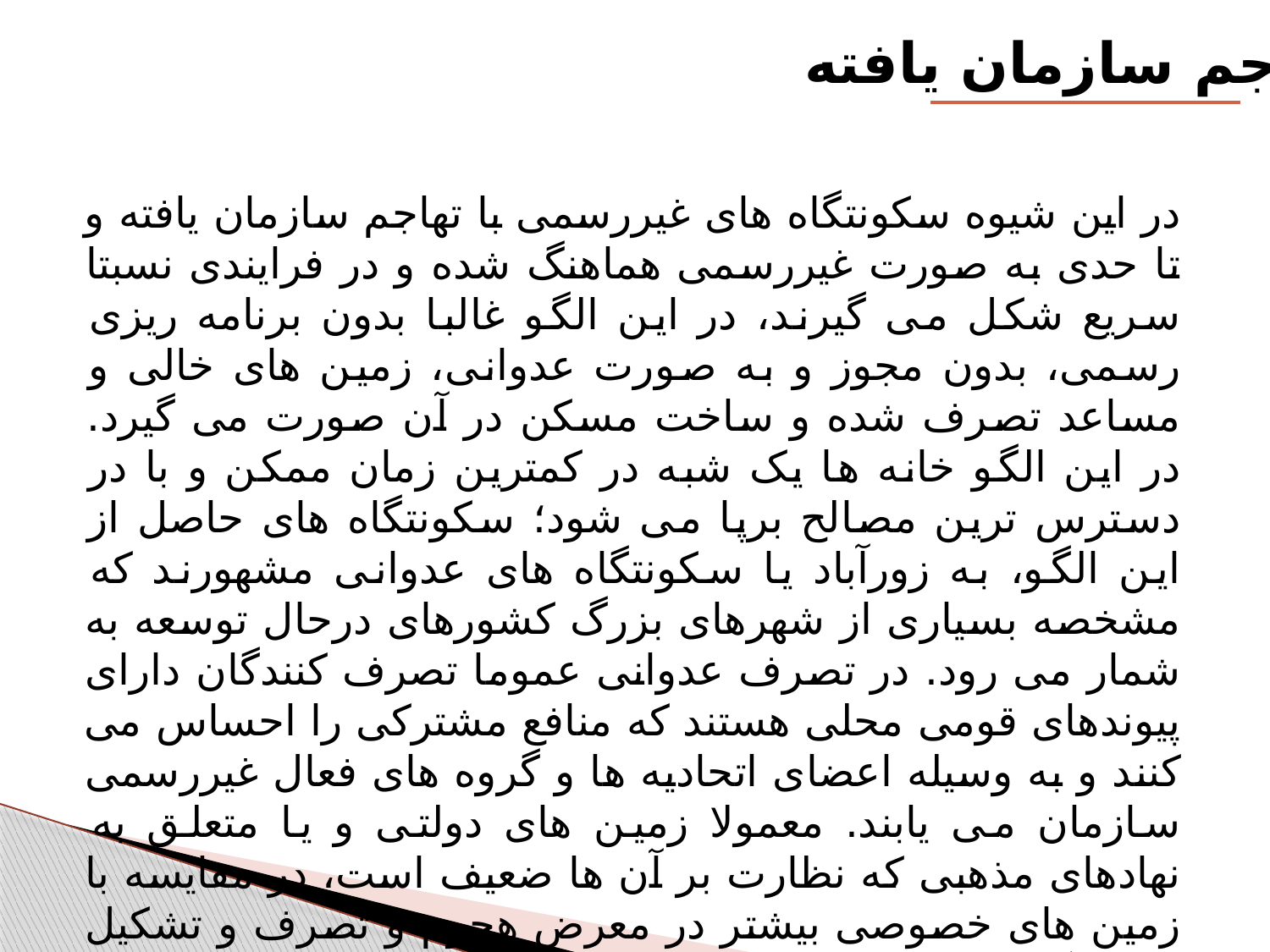

تهاجم سازمان یافته
	در این شیوه سکونتگاه های غیررسمی با تهاجم سازمان یافته و تا حدی به صورت غیررسمی هماهنگ شده و در فرایندی نسبتا سریع شکل می گیرند، در این الگو غالبا بدون برنامه ریزی رسمی، بدون مجوز و به صورت عدوانی، زمین های خالی و مساعد تصرف شده و ساخت مسکن در آن صورت می گیرد. در این الگو خانه ها یک شبه در کمترین زمان ممکن و با در دسترس ترین مصالح برپا می شود؛ سکونتگاه های حاصل از این الگو، به زورآباد یا سکونتگاه های عدوانی مشهورند که مشخصه بسیاری از شهرهای بزرگ کشورهای درحال توسعه به شمار می رود. در تصرف عدوانی عموما تصرف کنندگان دارای پیوندهای قومی محلی هستند که منافع مشترکی را احساس می کنند و به وسیله اعضای اتحادیه ها و گروه های فعال غیررسمی سازمان می یابند. معمولا زمین های دولتی و یا متعلق به نهادهای مذهبی که نظارت بر آن ها ضعیف است، در مقایسه با زمین های خصوصی بیشتر در معرض هجوم و تصرف و تشکیل سکونتگاه های غیررسمی هستند.